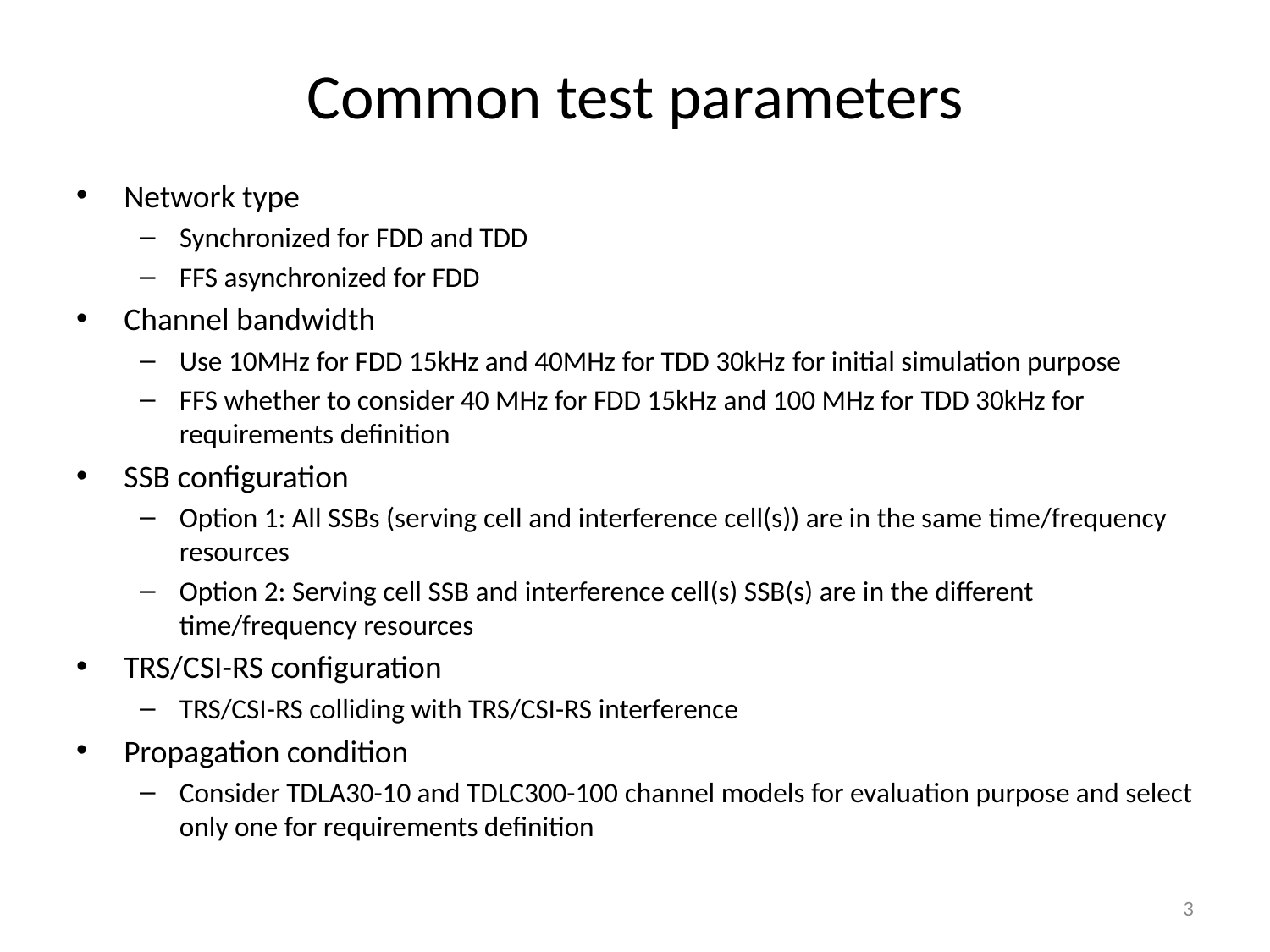

# Common test parameters
Network type
Synchronized for FDD and TDD
FFS asynchronized for FDD
Channel bandwidth
Use 10MHz for FDD 15kHz and 40MHz for TDD 30kHz for initial simulation purpose
FFS whether to consider 40 MHz for FDD 15kHz and 100 MHz for TDD 30kHz for requirements definition
SSB configuration
Option 1: All SSBs (serving cell and interference cell(s)) are in the same time/frequency resources
Option 2: Serving cell SSB and interference cell(s) SSB(s) are in the different time/frequency resources
TRS/CSI-RS configuration
TRS/CSI-RS colliding with TRS/CSI-RS interference
Propagation condition
Consider TDLA30-10 and TDLC300-100 channel models for evaluation purpose and select only one for requirements definition
3